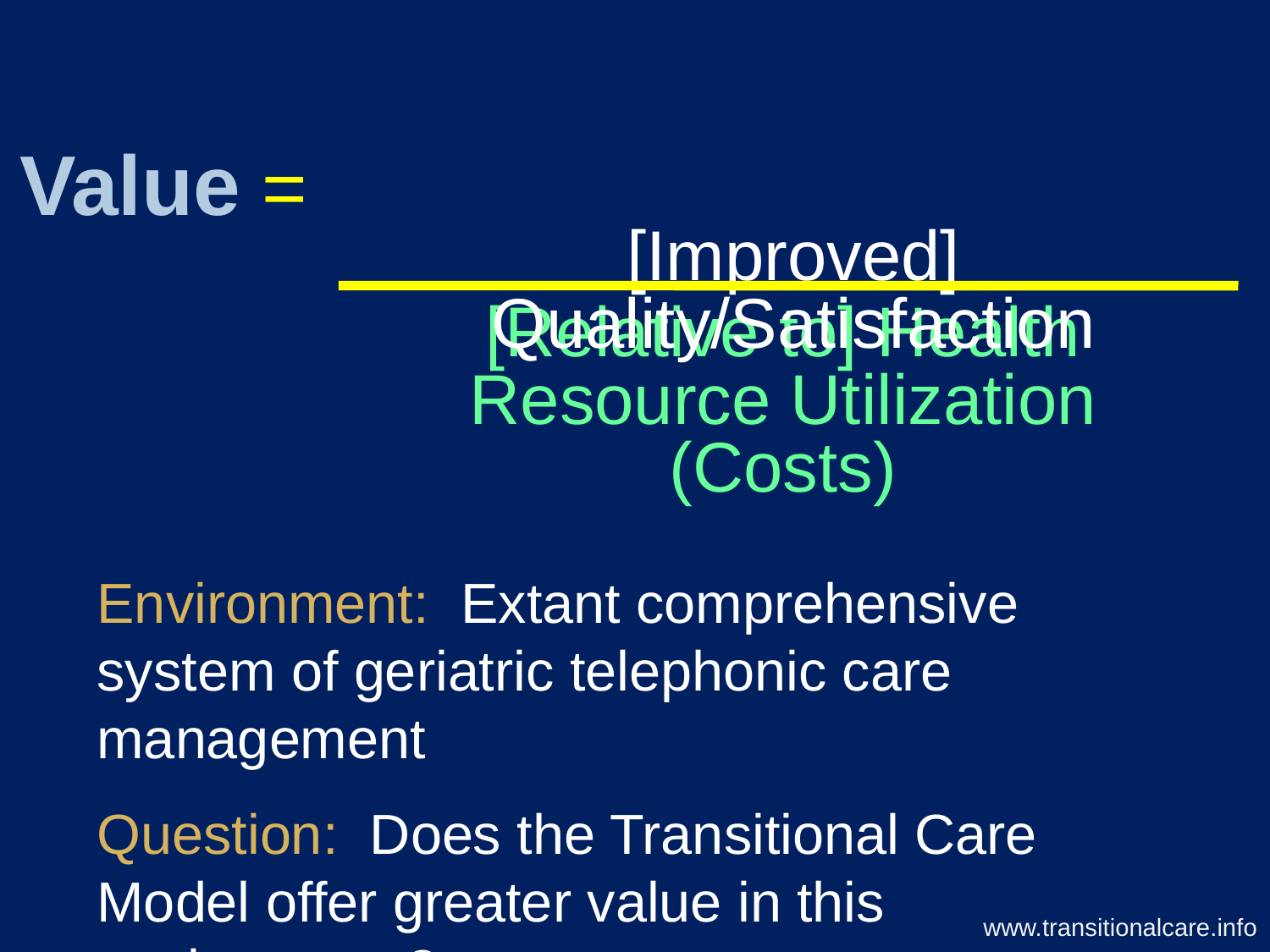

[Improved] Quality/Satisfaction
Value =

[Relative to] Health Resource Utilization (Costs)
Environment:  Extant comprehensive system of geriatric telephonic care management
Question:  Does the Transitional Care Model offer greater value in this environment?
www.transitionalcare.info